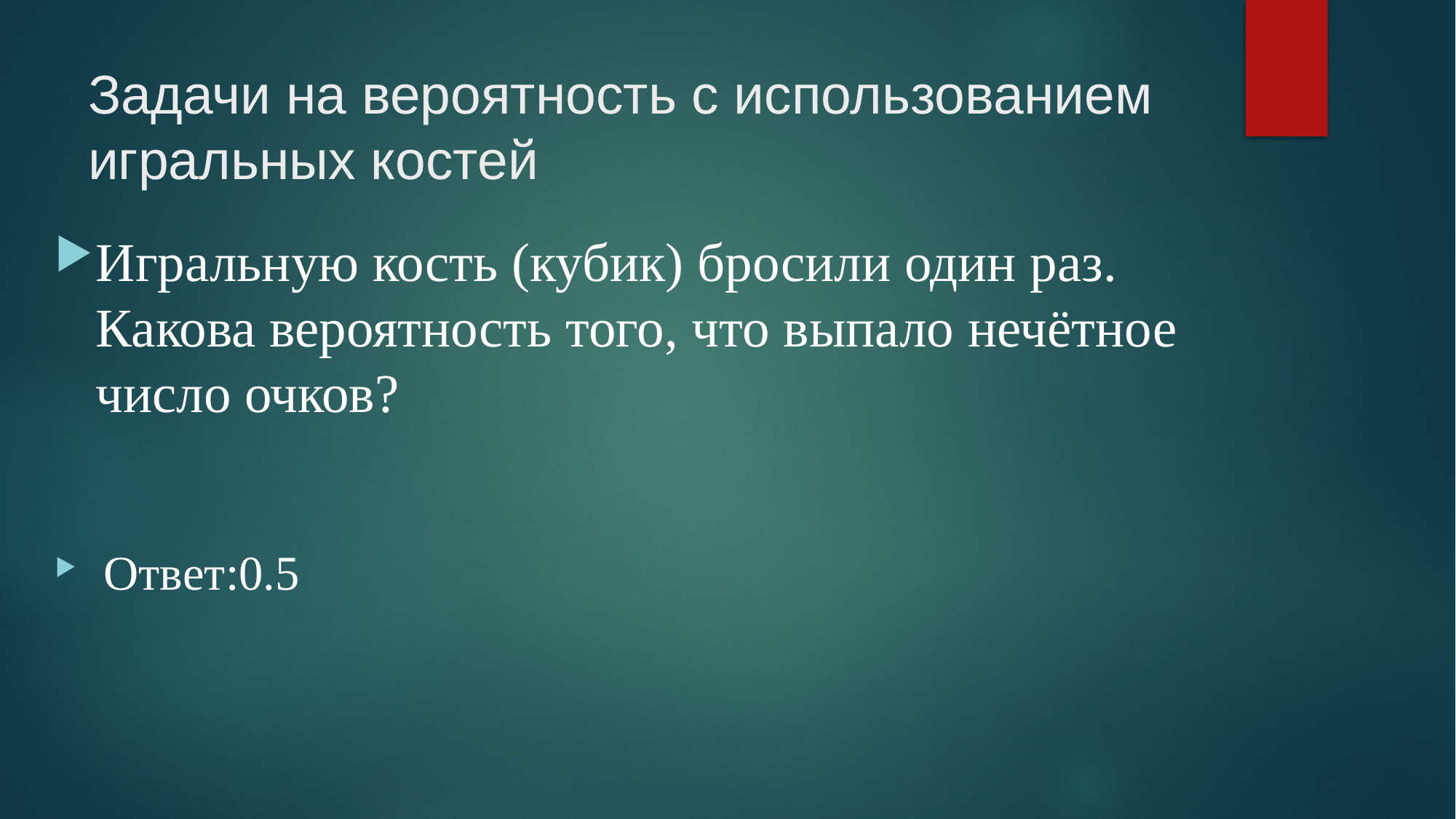

# Задачи на вероятность с использованием игральных костей
Игральную кость (кубик) бросили один раз. Какова вероятность того, что выпало нечётное число очков?

 Ответ:0.5